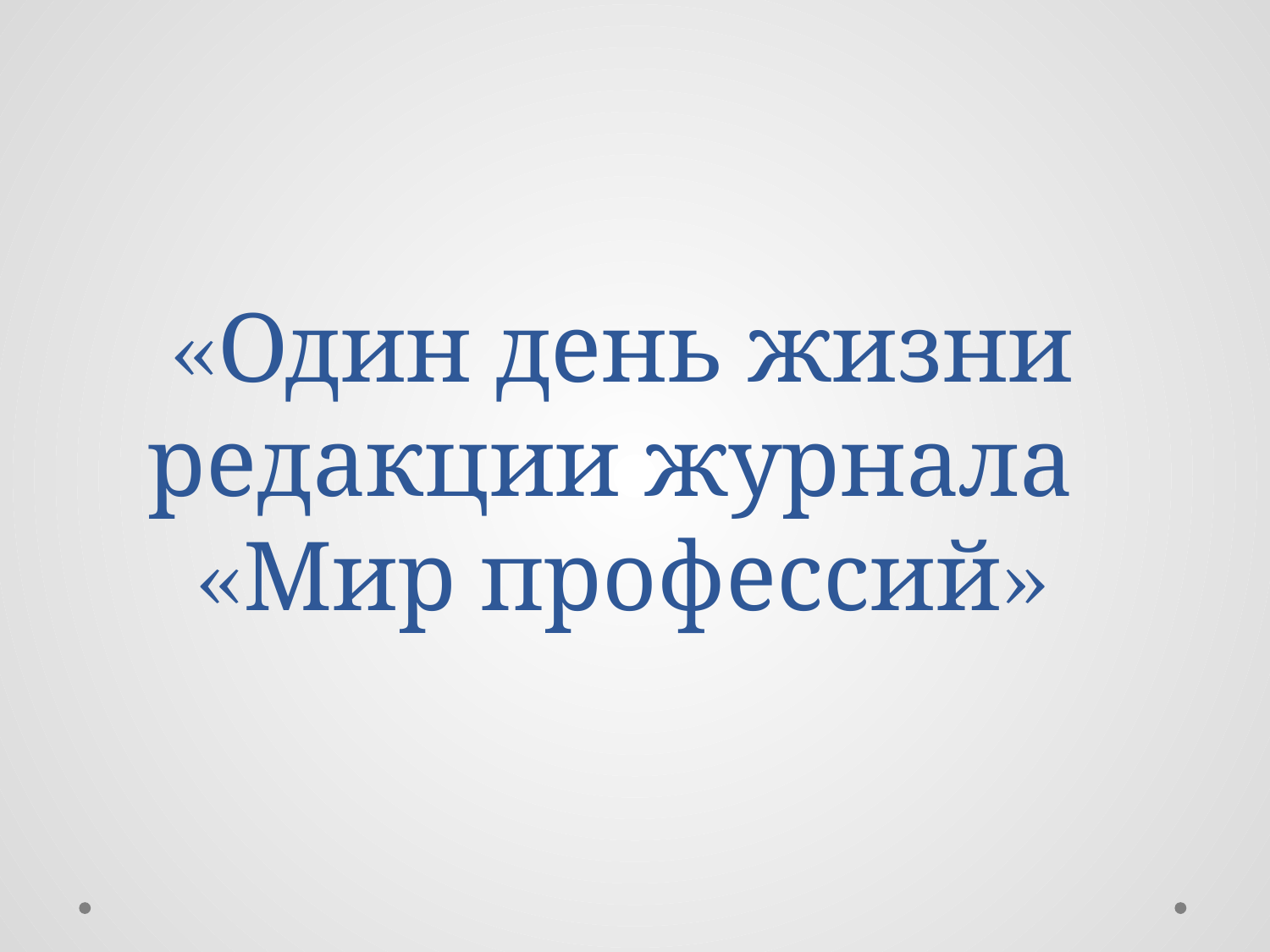

# «Один день жизни редакции журнала «Мир профессий»